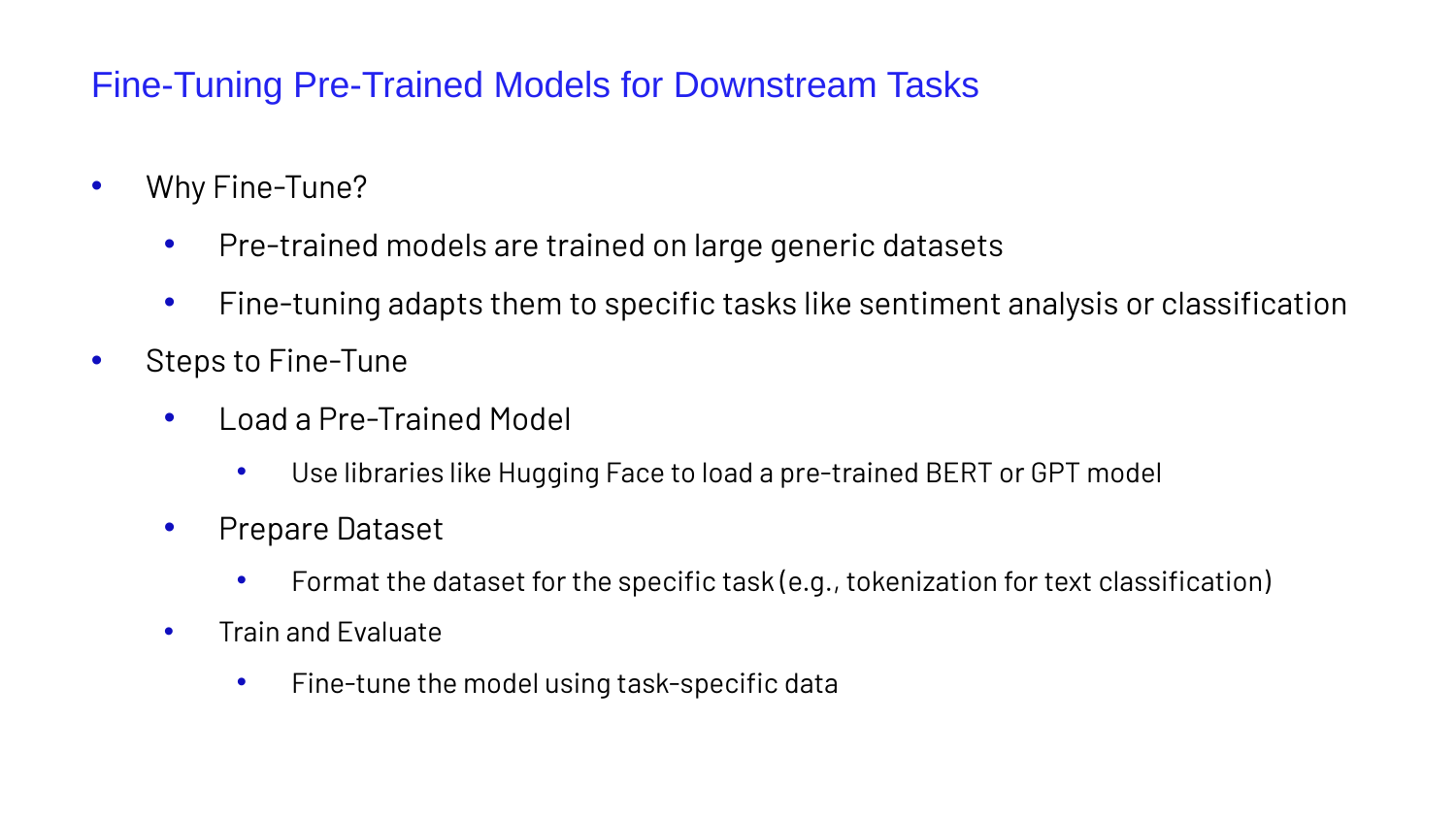

Fine-Tuning Pre-Trained Models for Downstream Tasks
Why Fine-Tune?
Pre-trained models are trained on large generic datasets
Fine-tuning adapts them to specific tasks like sentiment analysis or classification
Steps to Fine-Tune
Load a Pre-Trained Model
Use libraries like Hugging Face to load a pre-trained BERT or GPT model
Prepare Dataset
Format the dataset for the specific task (e.g., tokenization for text classification)
Train and Evaluate
Fine-tune the model using task-specific data